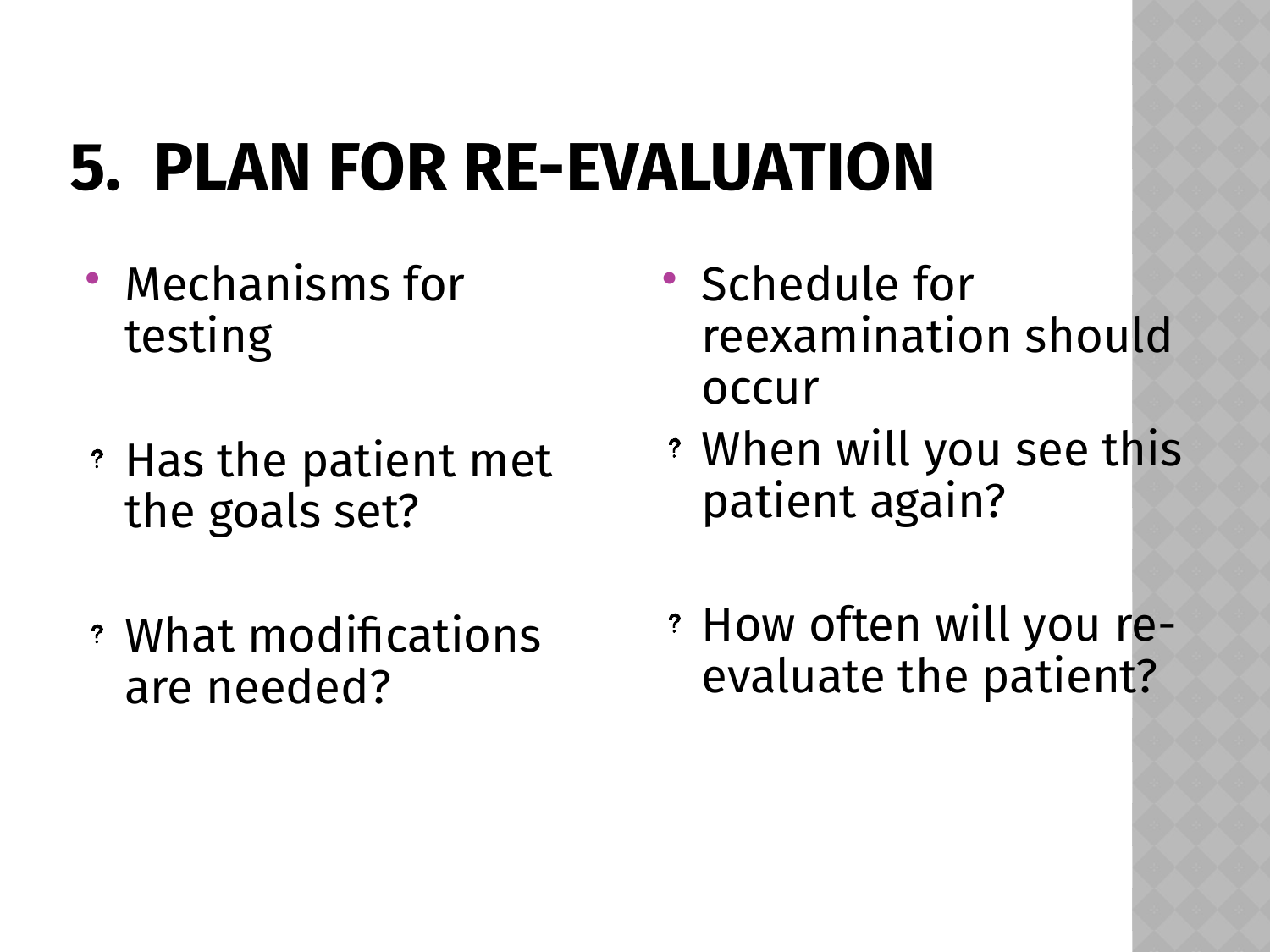

# 5.  Plan for Re-evaluation
Mechanisms for testing

Has the patient met the goals set?

What modifications are needed?
Schedule for reexamination should occur
When will you see this patient again?

How often will you re-evaluate the patient?